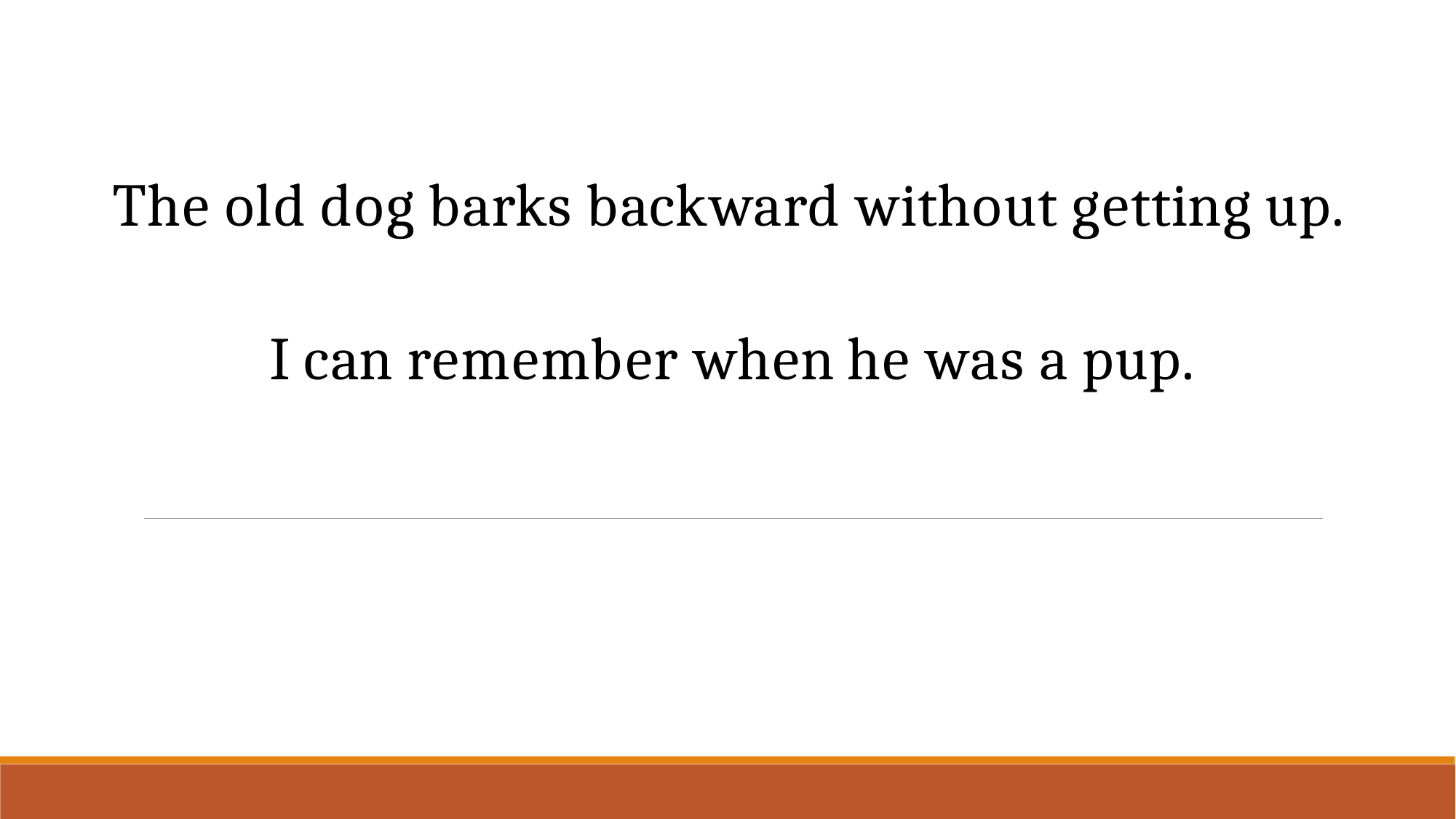

The old dog barks backward without getting up.
I can remember when he was a pup.